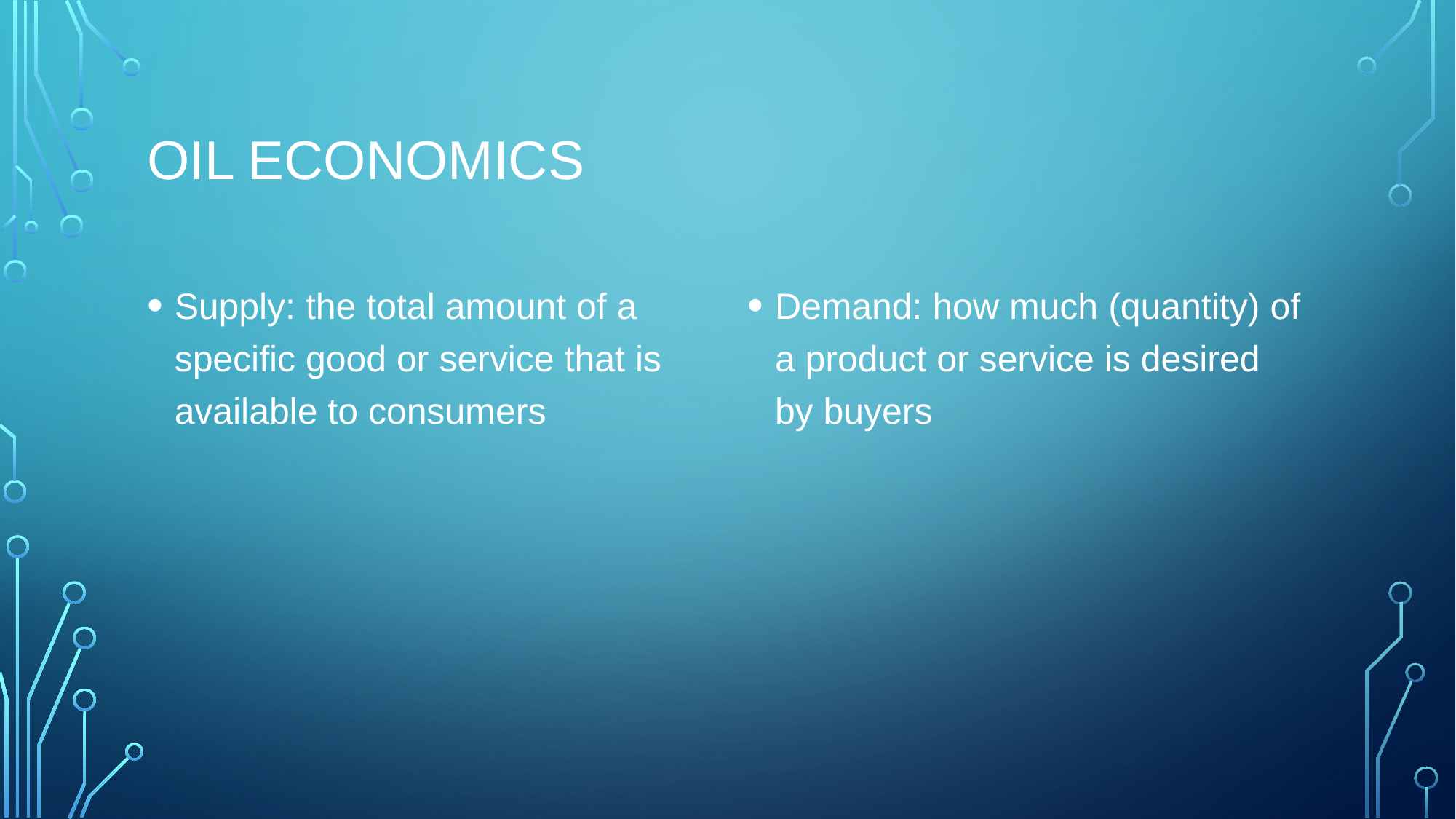

# Oil Economics
Supply: the total amount of a specific good or service that is available to consumers
Demand: how much (quantity) of a product or service is desired by buyers